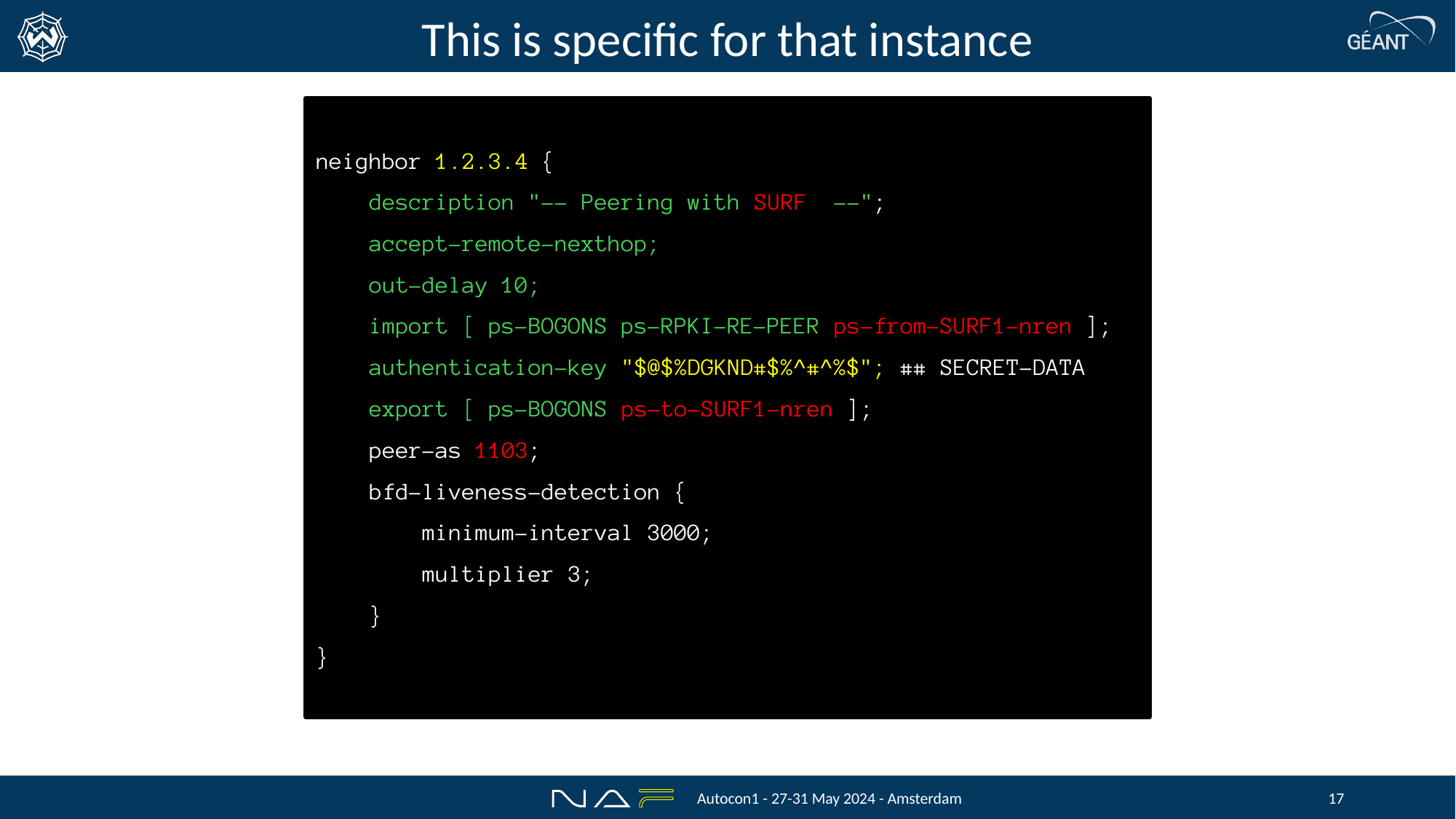

# This is specific for that instance

neighbor 1.2.3.4 {
    description "-- Peering with SURF  --";
    accept-remote-nexthop;
    out-delay 10;
    import [ ps-BOGONS ps-RPKI-RE-PEER ps-from-SURF1-nren ];
    authentication-key "$@$%DGKND#$%^#^%$"; ## SECRET-DATA
    export [ ps-BOGONS ps-to-SURF1-nren ];
    peer-as 1103;
    bfd-liveness-detection {
        minimum-interval 3000;
        multiplier 3;
    }
}

Autocon1 - 27-31 May 2024 - Amsterdam
17